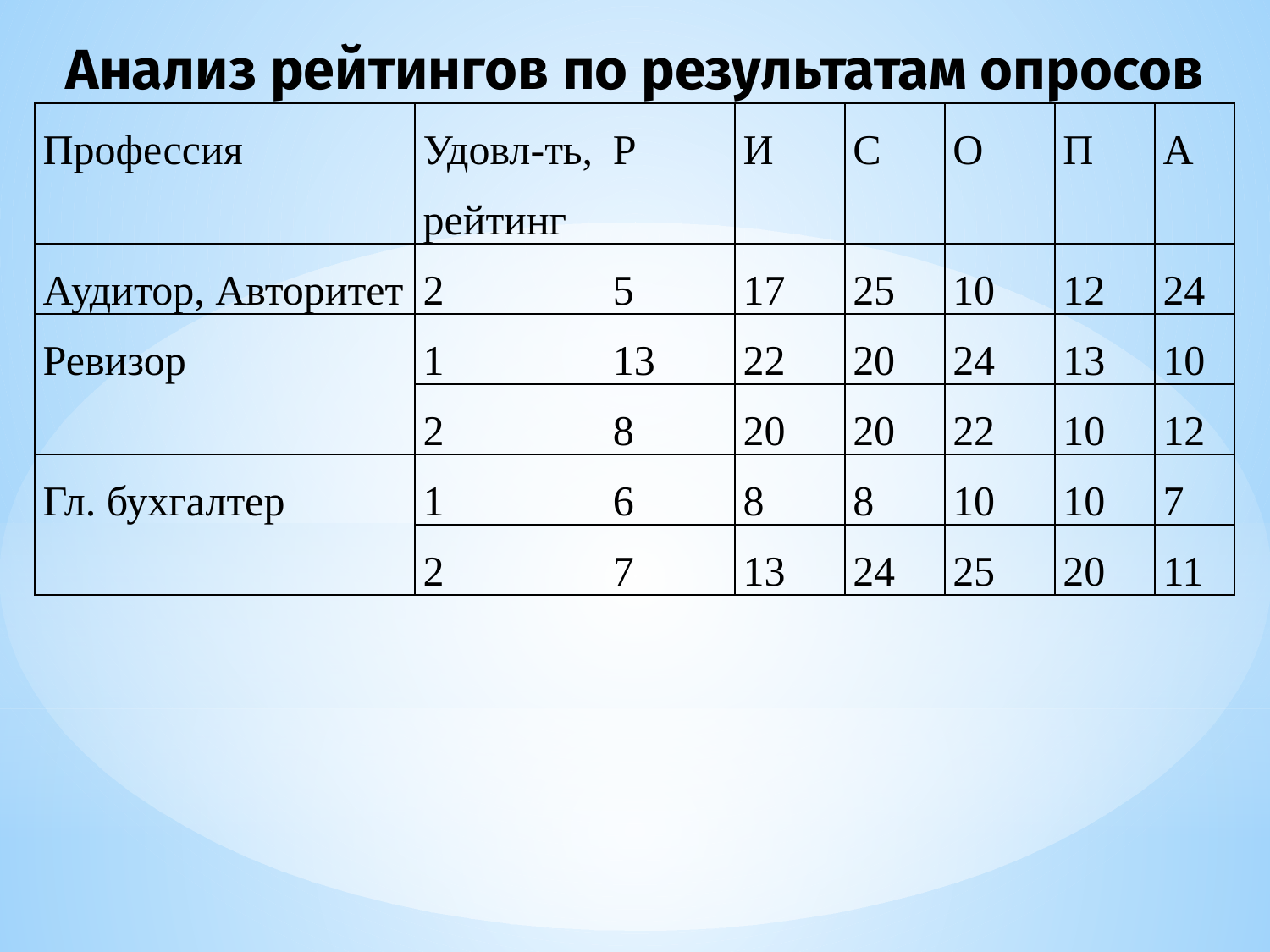

# Анализ рейтингов по результатам опросов
| Профессия | Удовл-ть, рейтинг | Р | И | С | О | П | А |
| --- | --- | --- | --- | --- | --- | --- | --- |
| Аудитор, Авторитет | 2 | 5 | 17 | 25 | 10 | 12 | 24 |
| Ревизор | 1 | 13 | 22 | 20 | 24 | 13 | 10 |
|  | 2 | 8 | 20 | 20 | 22 | 10 | 12 |
| Гл. бухгалтер | 1 | 6 | 8 | 8 | 10 | 10 | 7 |
|  | 2 | 7 | 13 | 24 | 25 | 20 | 11 |